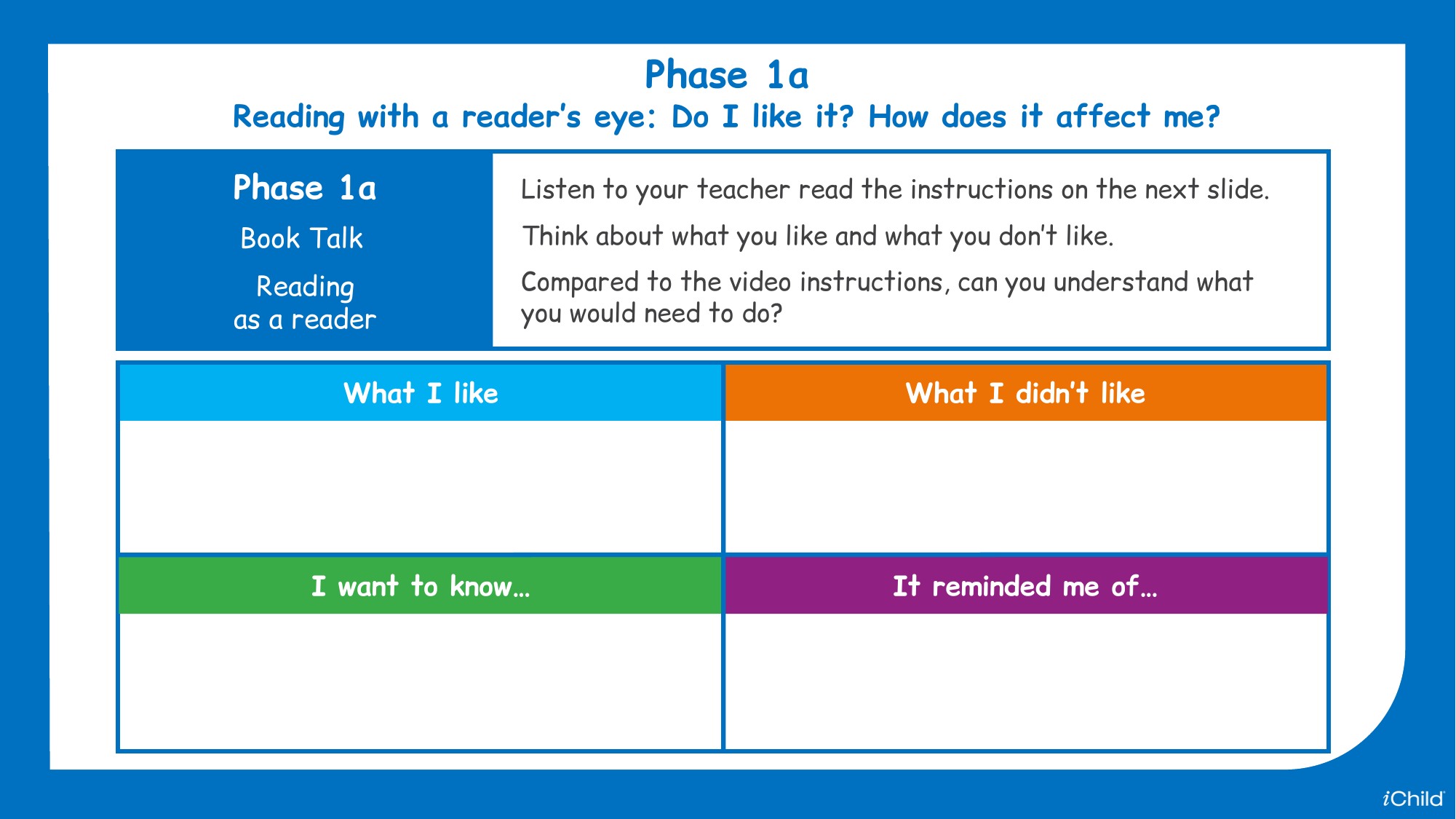

Phase 1a
Reading with a reader’s eye: Do I like it? How does it affect me?

Phase 1a
Book Talk
Reading
as a reader
Listen to your teacher read the instructions on the next slide.
Think about what you like and what you don’t like.
Compared to the video instructions, can you understand what you would need to do?

What I like

What I didn’t like

I want to know…
It reminded me of…